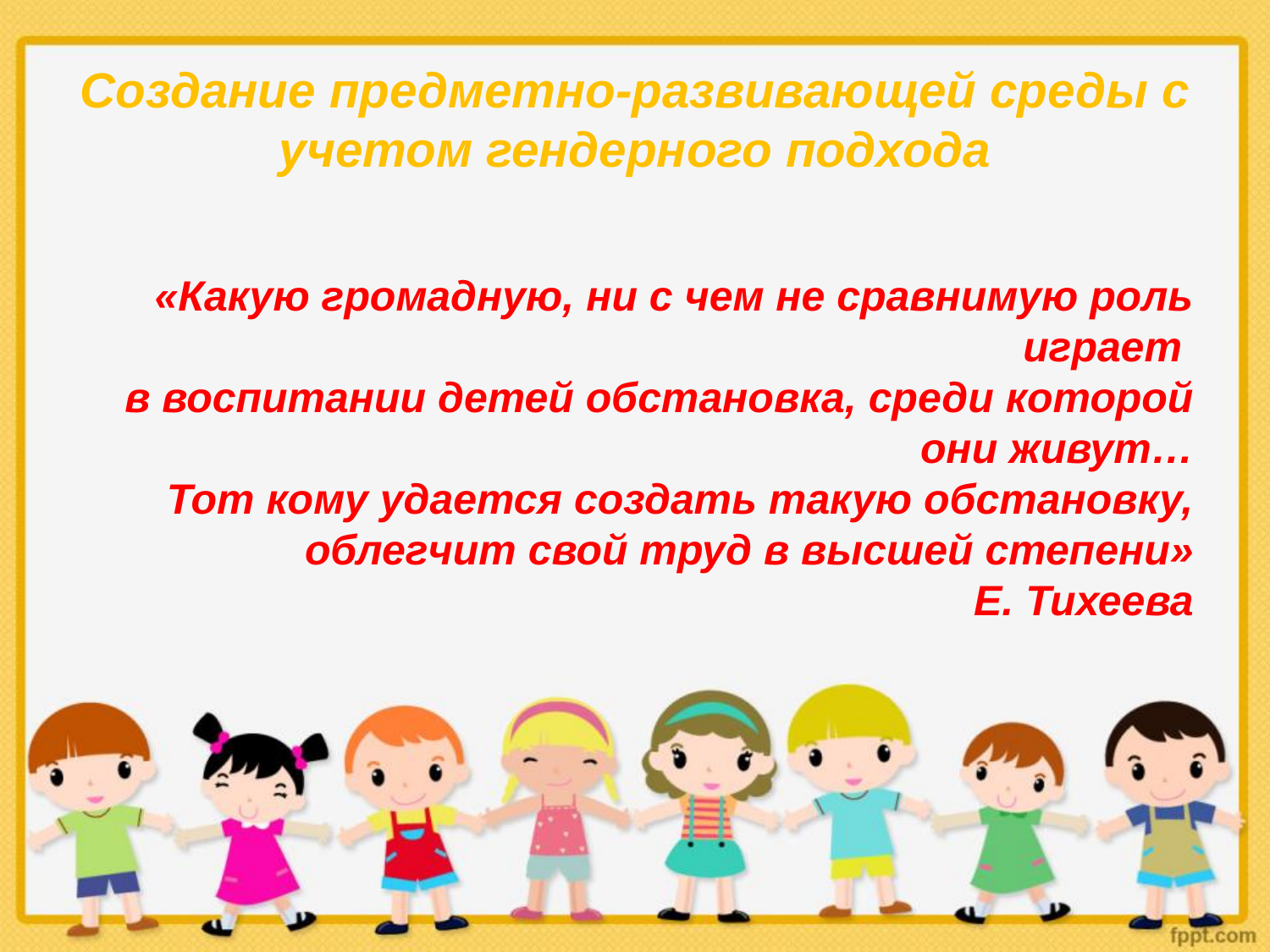

# Создание предметно-развивающей среды с учетом гендерного подхода

«Какую громадную, ни с чем не сравнимую роль играет
в воспитании детей обстановка, среди которой они живут…
Тот кому удается создать такую обстановку,
облегчит свой труд в высшей степени»
Е. Тихеева